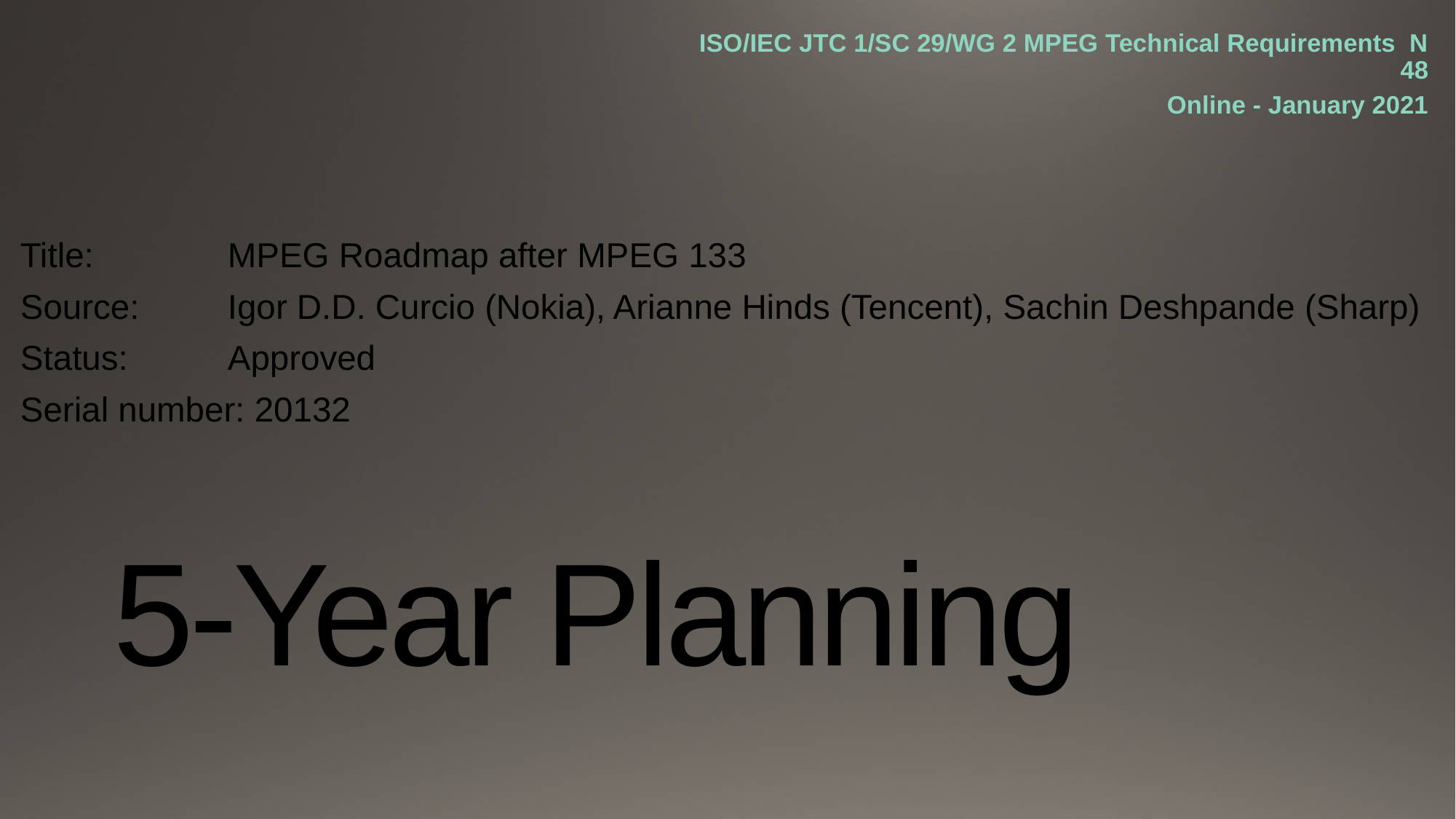

ISO/IEC JTC 1/SC 29/WG 2 MPEG Technical Requirements  N 48
Online - January 2021
Title:		MPEG Roadmap after MPEG 133
Source: 	Igor D.D. Curcio (Nokia), Arianne Hinds (Tencent), Sachin Deshpande (Sharp)
Status: 	Approved
Serial number: 20132
# 5-Year Planning